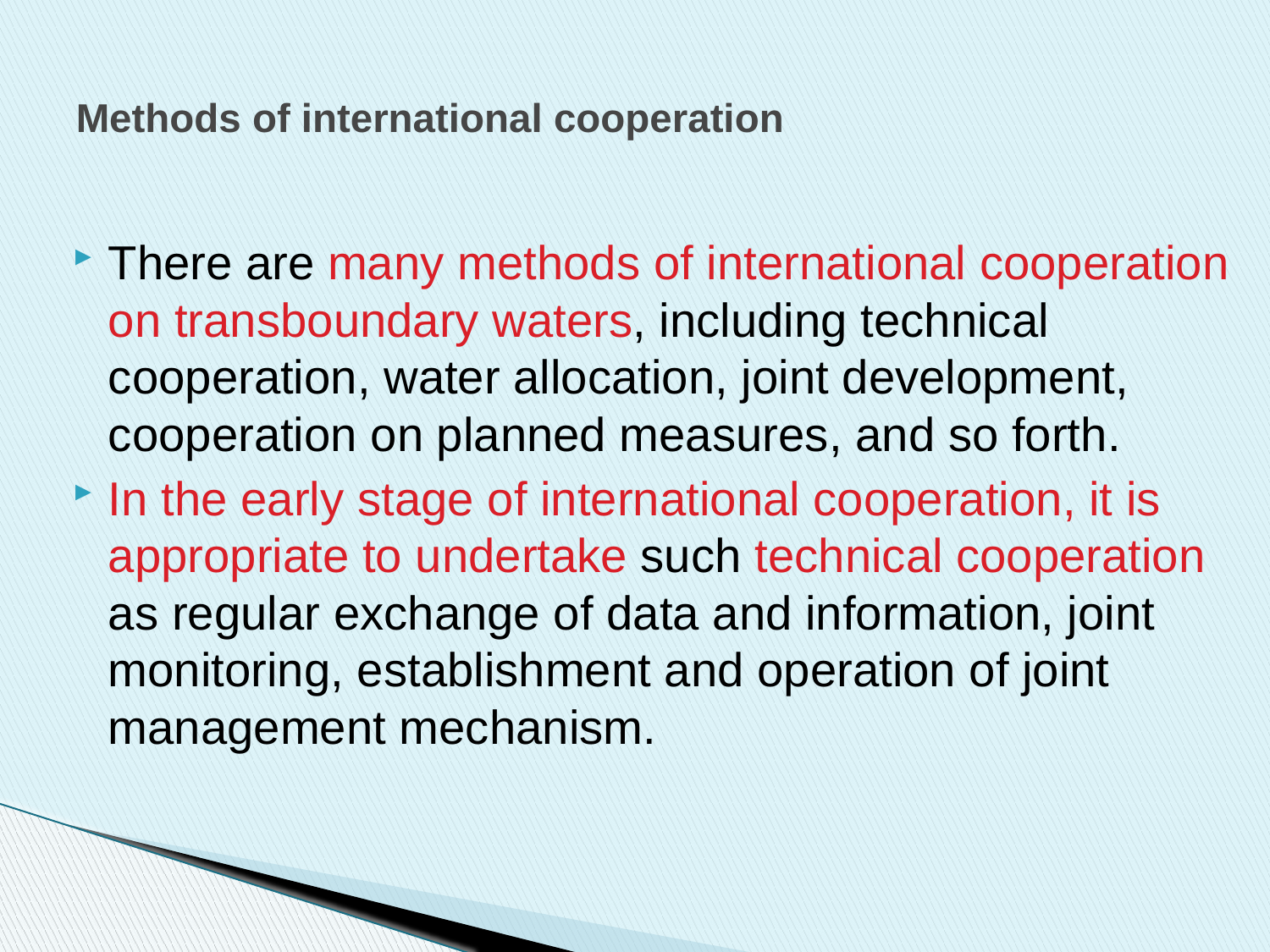

# Methods of international cooperation
There are many methods of international cooperation on transboundary waters, including technical cooperation, water allocation, joint development, cooperation on planned measures, and so forth.
In the early stage of international cooperation, it is appropriate to undertake such technical cooperation as regular exchange of data and information, joint monitoring, establishment and operation of joint management mechanism.